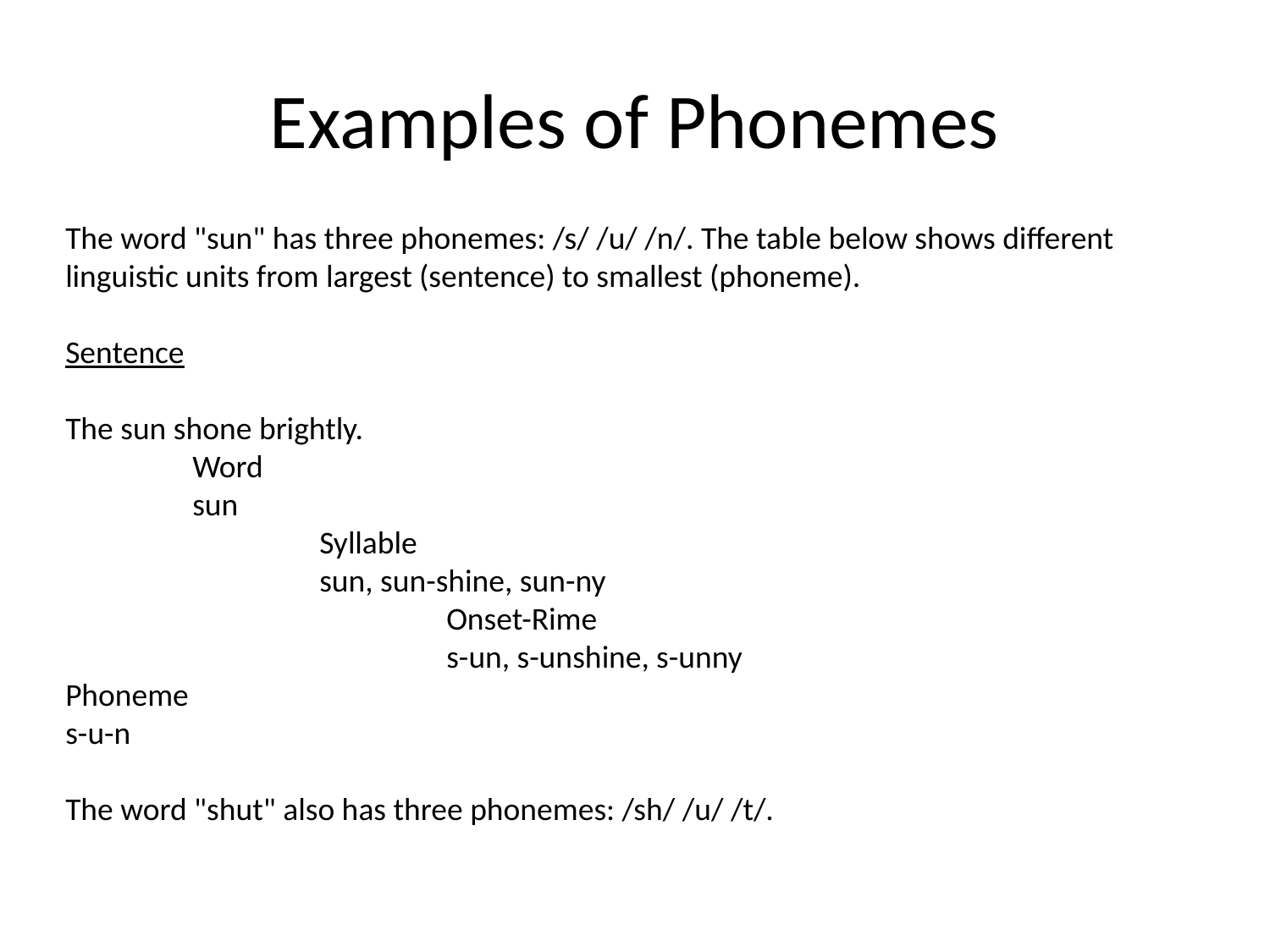

# Examples of Phonemes

The word "sun" has three phonemes: /s/ /u/ /n/. The table below shows different linguistic units from largest (sentence) to smallest (phoneme).

Sentence

The sun shone brightly.
	Word
	sun
		Syllable
		sun, sun-shine, sun-ny
			Onset-Rime
			s-un, s-unshine, s-unny
Phoneme
s-u-n

The word "shut" also has three phonemes: /sh/ /u/ /t/.